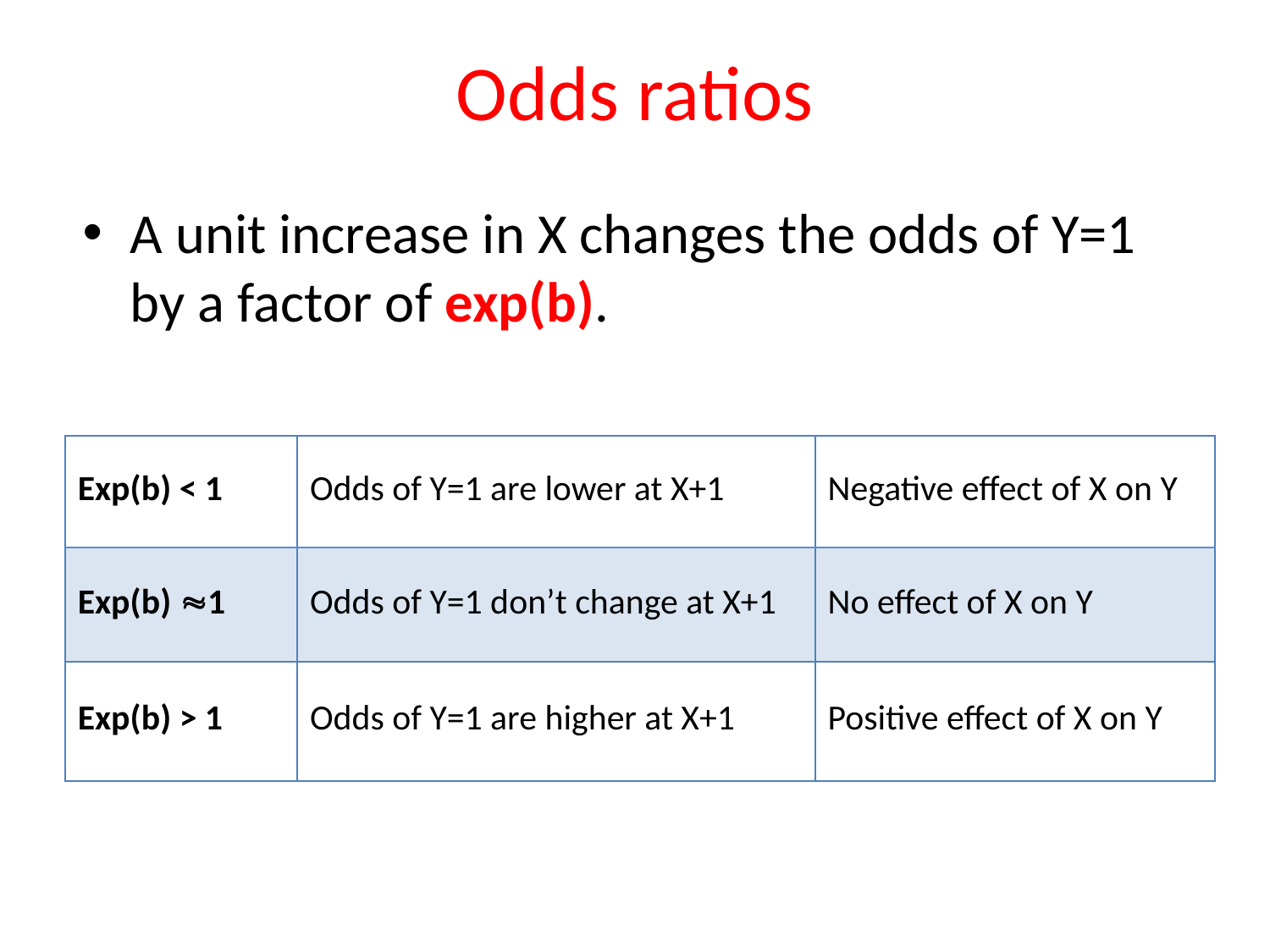

# Odds ratios
A unit increase in X changes the odds of Y=1 by a factor of exp(b).

| Exp(b) < 1 | Odds of Y=1 are lower at X+1 | Negative effect of X on Y |
| --- | --- | --- |
| Exp(b) ≈1 | Odds of Y=1 don’t change at X+1 | No effect of X on Y |
| Exp(b) > 1 | Odds of Y=1 are higher at X+1 | Positive effect of X on Y |